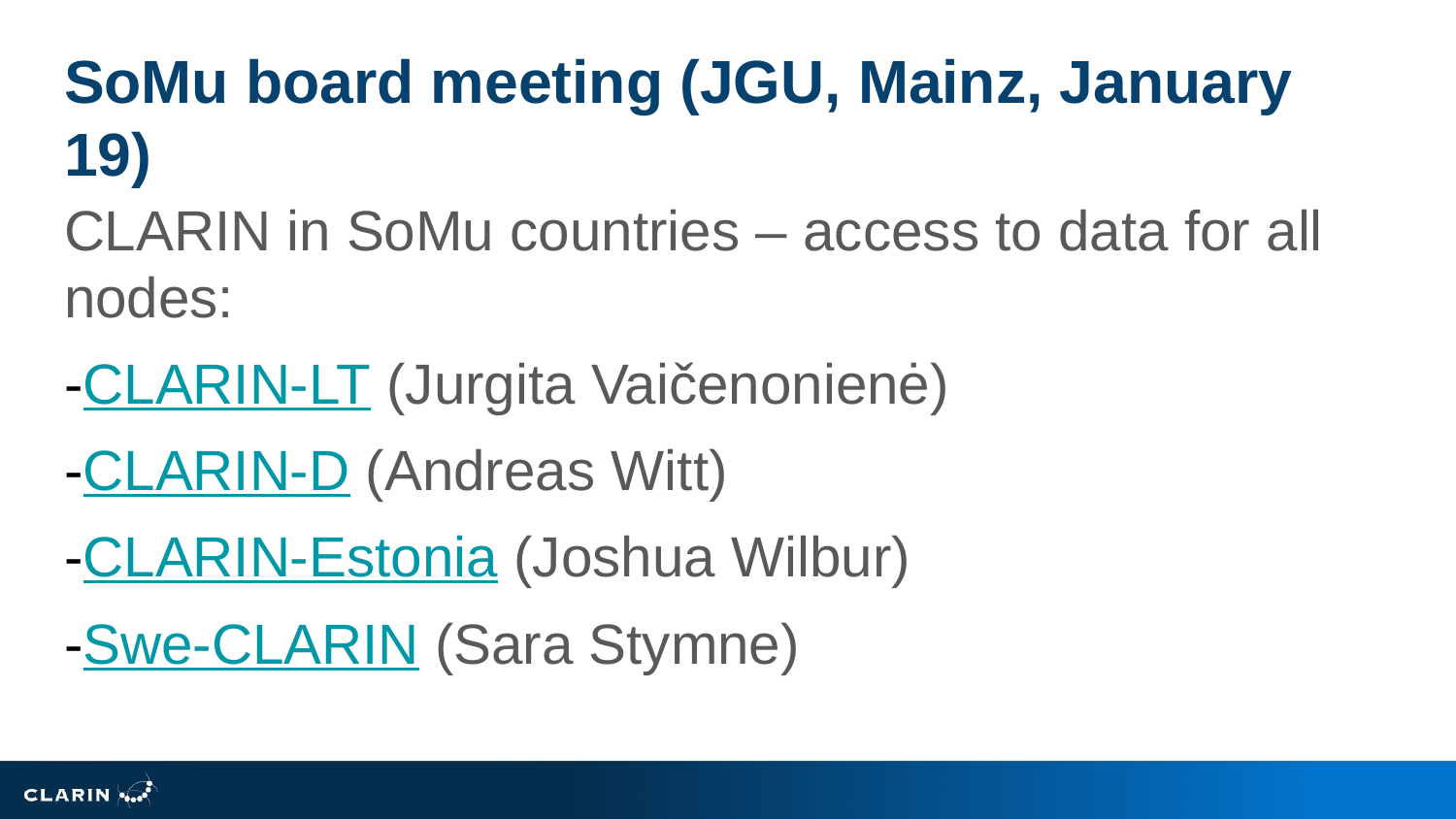

# SoMu board meeting (JGU, Mainz, January 19)
CLARIN in SoMu countries – access to data for all nodes:
-CLARIN-LT (Jurgita Vaičenonienė)
-CLARIN-D (Andreas Witt)
-CLARIN-Estonia (Joshua Wilbur)
-Swe-CLARIN (Sara Stymne)